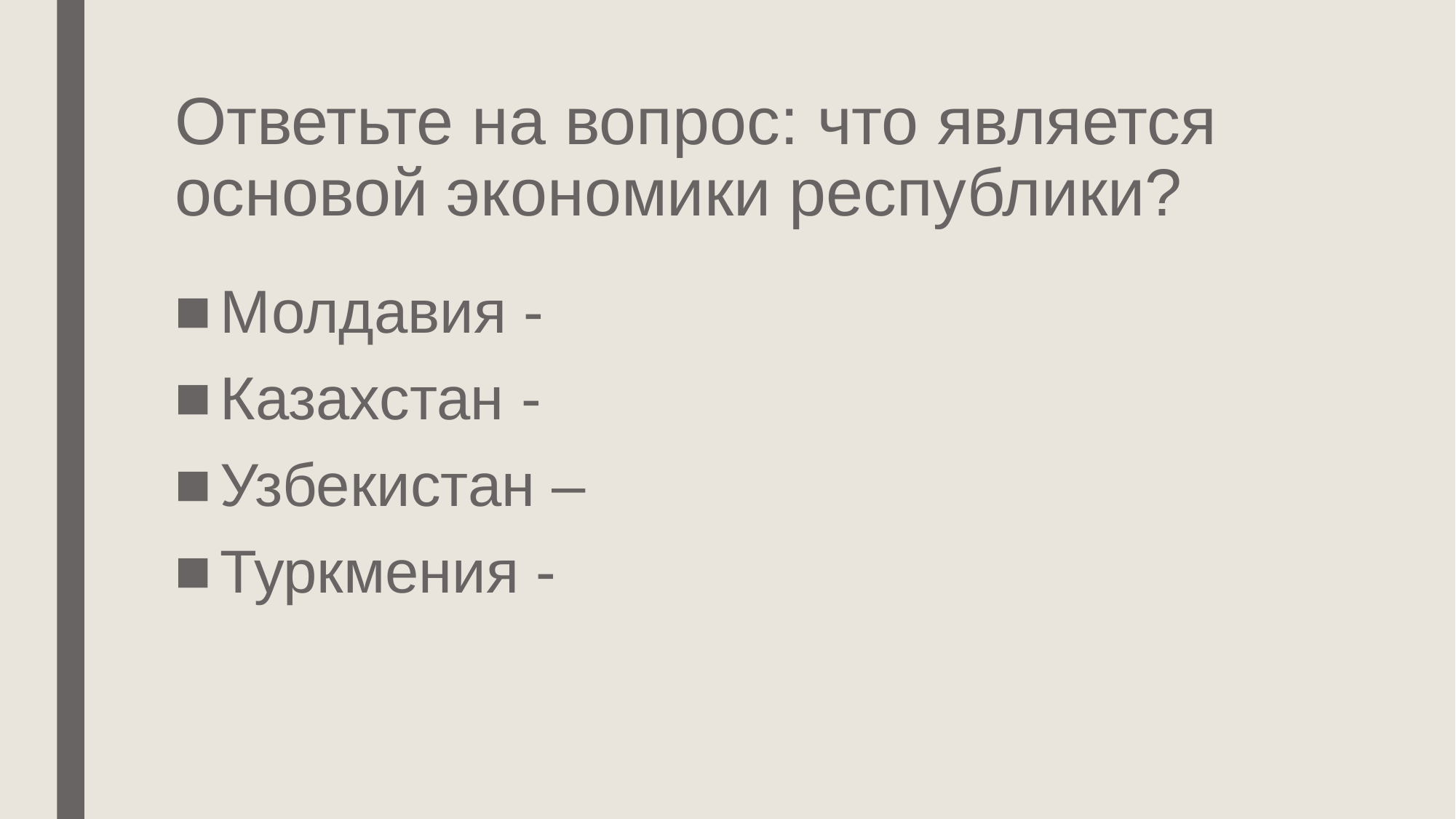

# Ответьте на вопрос: что является основой экономики республики?
Молдавия -
Казахстан -
Узбекистан –
Туркмения -